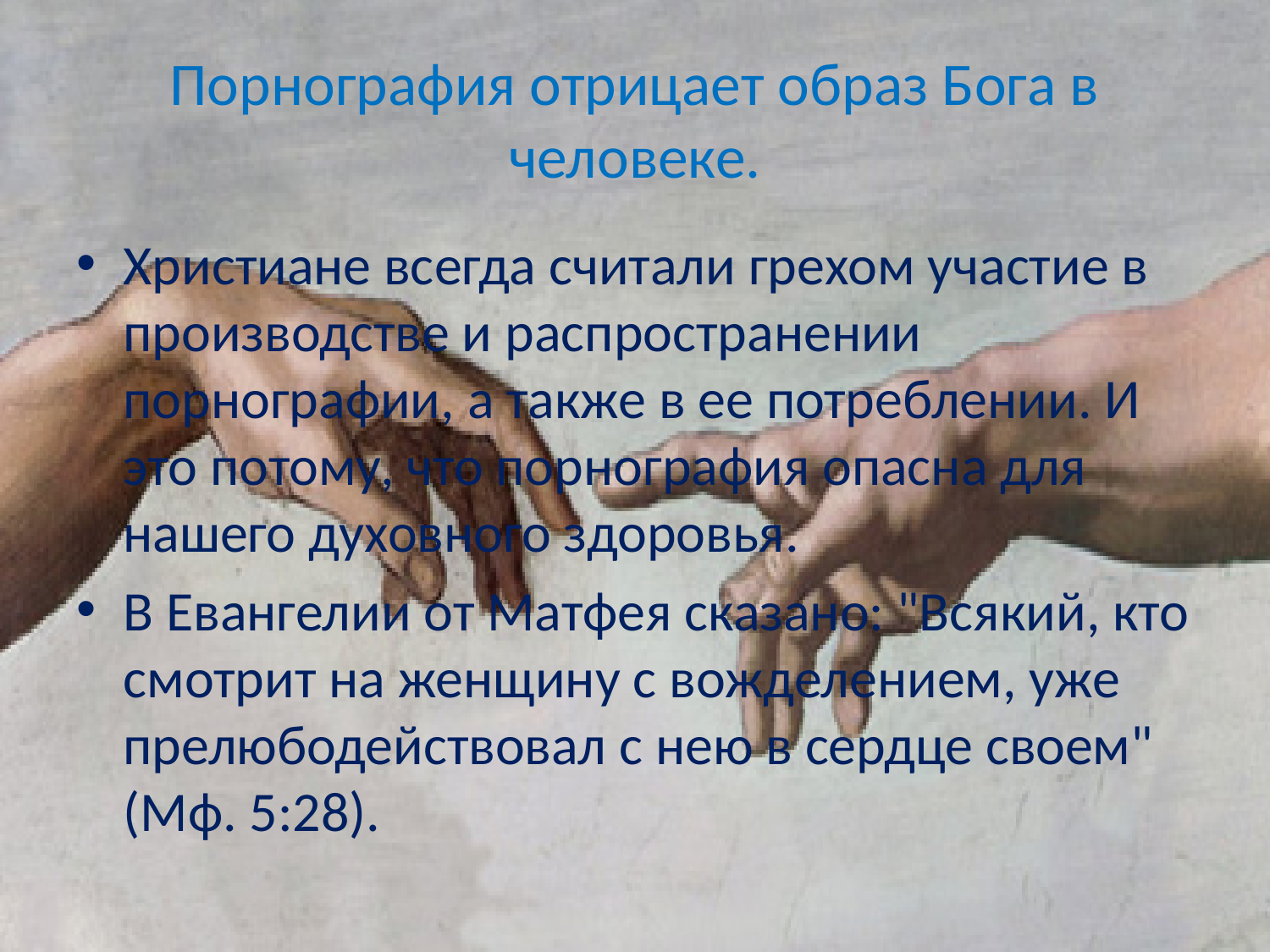

# Порнография отрицает образ Бога в человеке.
Христиане всегда считали грехом участие в производстве и распространении порнографии, а также в ее потреблении. И это потому, что порнография опасна для нашего духовного здоровья.
В Евангелии от Матфея сказано: "Всякий, кто смотрит на женщину с вожделением, уже прелюбодействовал с нею в сердце своем" (Мф. 5:28).